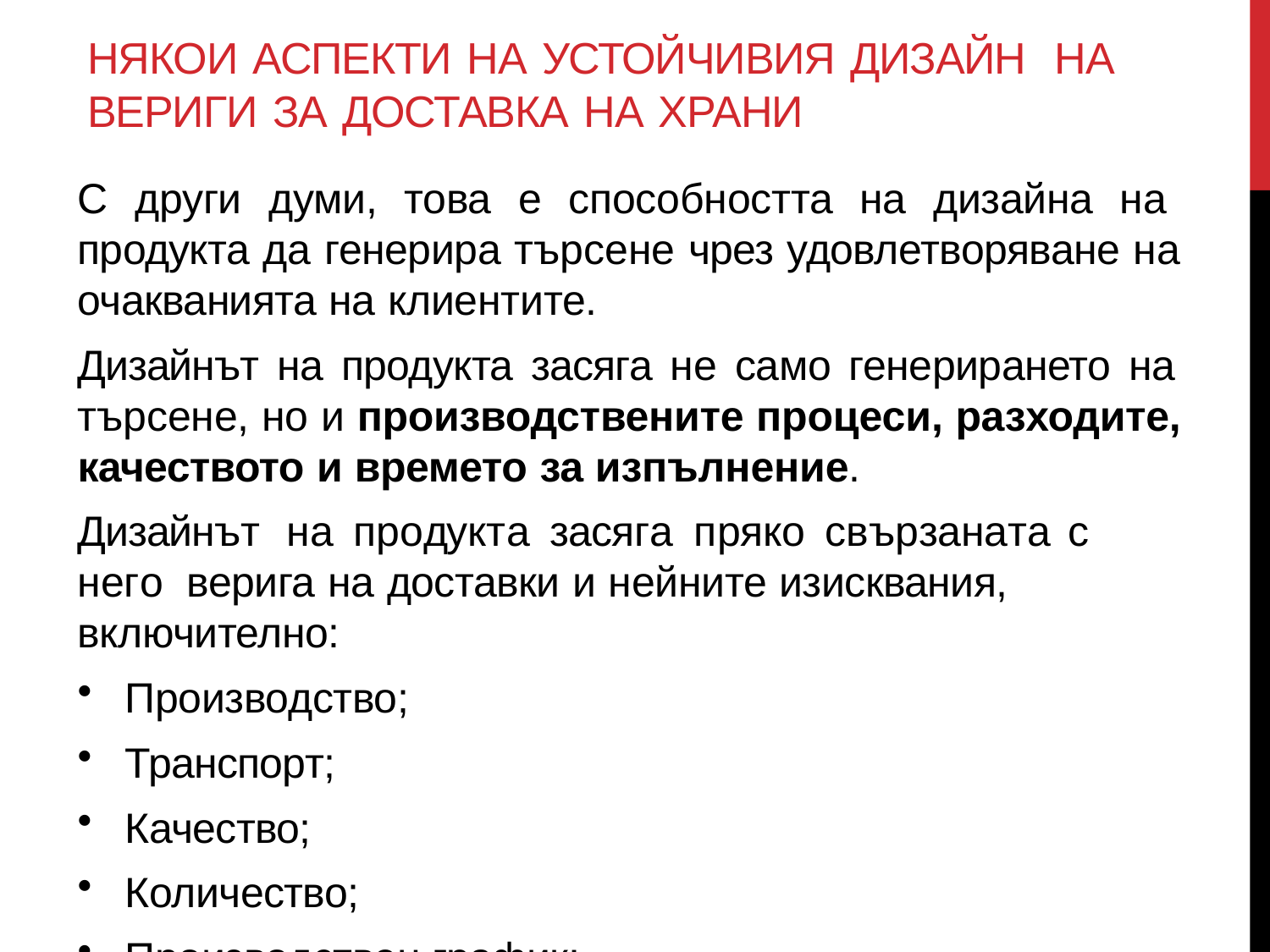

# НЯКОИ АСПЕКТИ НА УСТОЙЧИВИЯ ДИЗАЙН  НА ВЕРИГИ ЗА ДОСТАВКА НА ХРАНИ
С други думи, това е способността на дизайна на  продукта да генерира търсене чрез удовлетворяване на  очакванията на клиентите.
Дизайнът на продукта засяга не само генерирането на  търсене, но и производствените процеси, разходите,  качеството и времето за изпълнение.
Дизайнът	на	продукта	засяга	пряко	свързаната	с	него  верига на доставки и нейните изисквания, включително:
Производство;
Транспорт;
Качество;
Количество;
Производствен график;